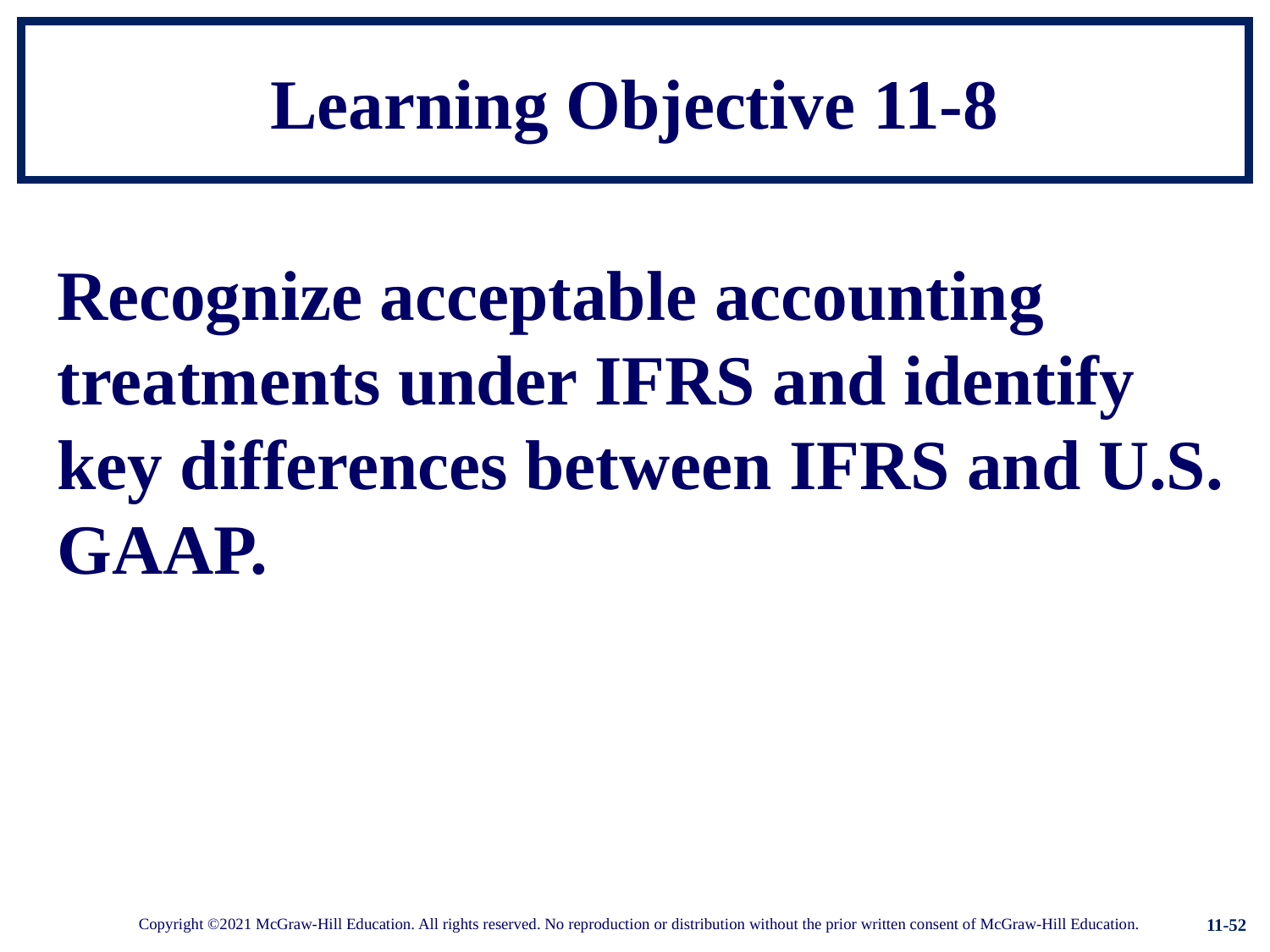

# Learning Objective 11-8
Recognize acceptable accounting treatments under IFRS and identify key differences between IFRS and U.S. GAAP.
11-52
Copyright ©2021 McGraw-Hill Education. All rights reserved. No reproduction or distribution without the prior written consent of McGraw-Hill Education.